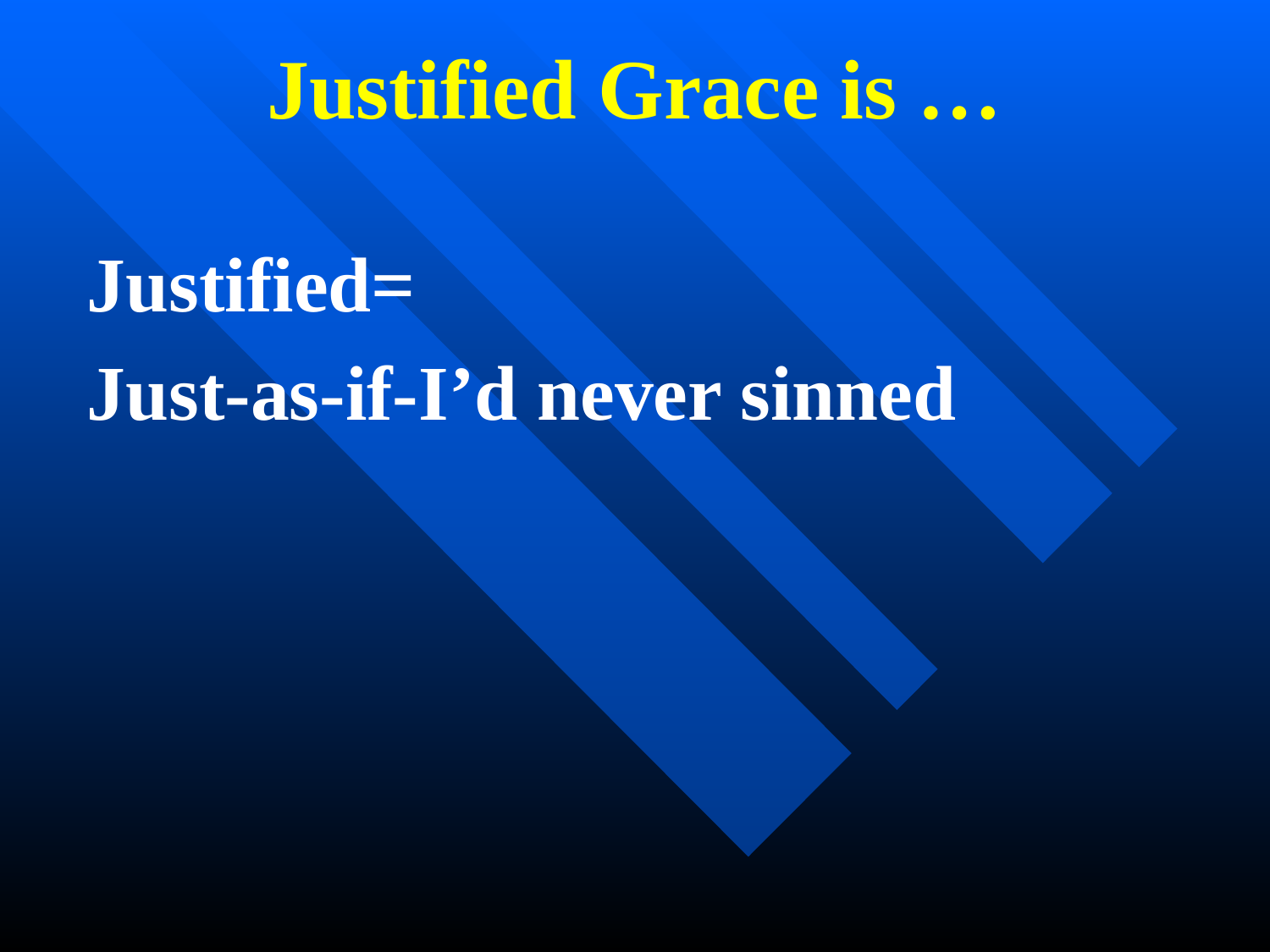

# Justified Grace is …
Justified=
Just-as-if-I’d never sinned